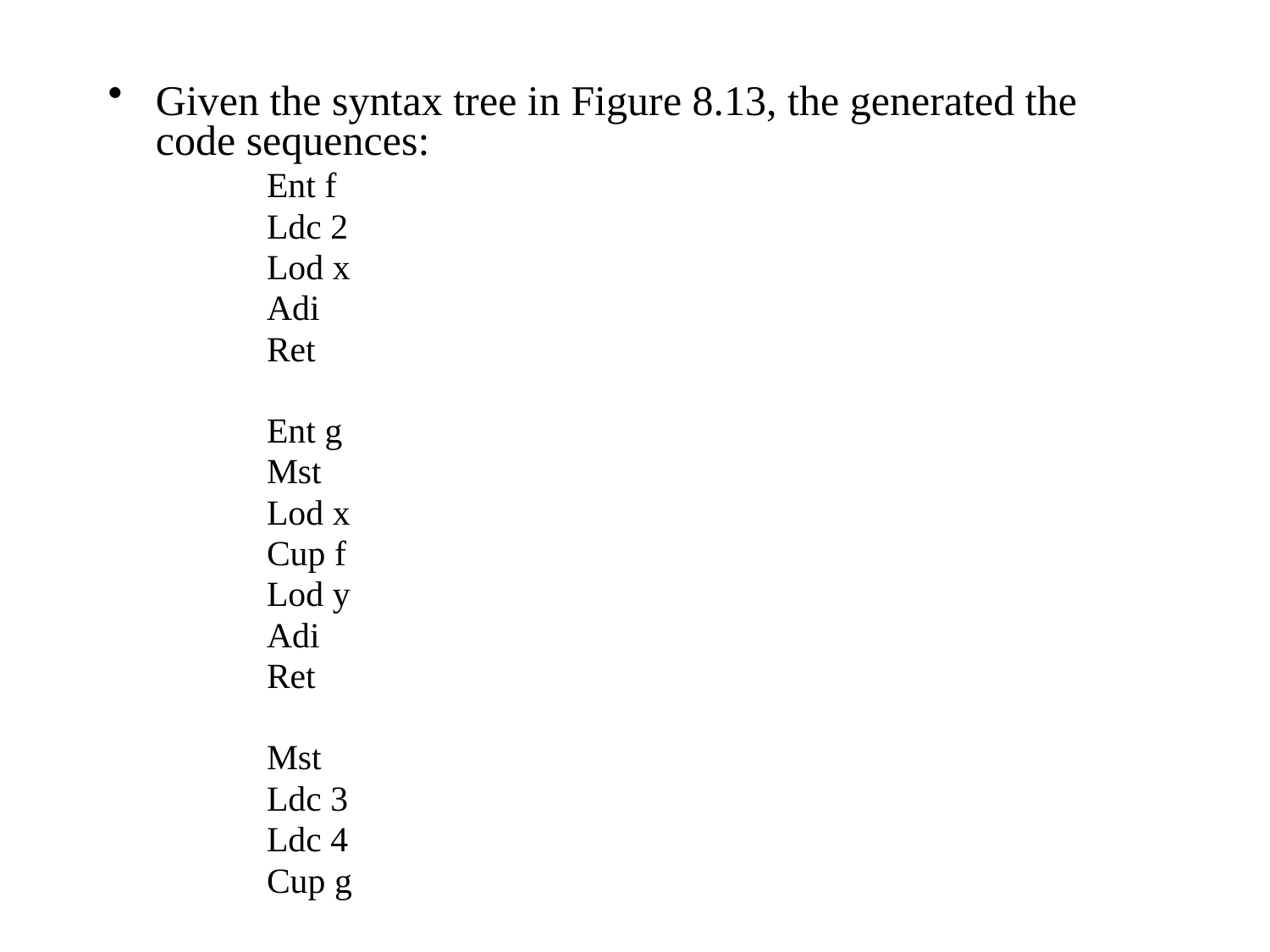

Given the syntax tree in Figure 8.13, the generated the code sequences:
	Ent f
	Ldc 2
	Lod x
	Adi
	Ret

	Ent g
	Mst
	Lod x
	Cup f
	Lod y
	Adi
	Ret

	Mst
	Ldc 3
	Ldc 4
	Cup g